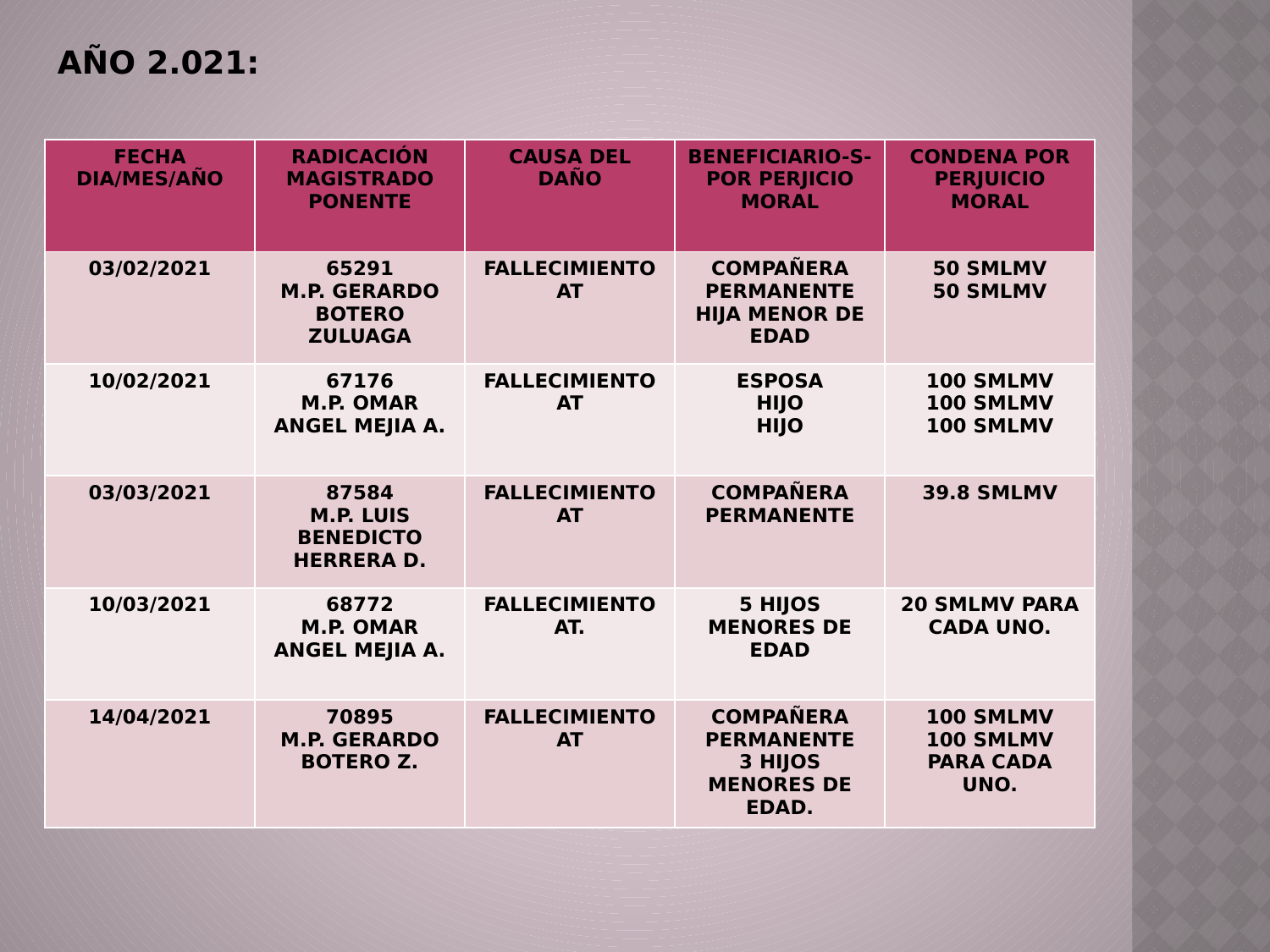

AÑO 2.021:
| FECHA DIA/MES/AÑO | RADICACIÓN MAGISTRADO PONENTE | CAUSA DEL DAÑO | BENEFICIARIO-S- POR PERJICIO MORAL | CONDENA POR PERJUICIO MORAL |
| --- | --- | --- | --- | --- |
| 03/02/2021 | 65291 M.P. GERARDO BOTERO ZULUAGA | FALLECIMIENTO AT | COMPAÑERA PERMANENTE HIJA MENOR DE EDAD | 50 SMLMV 50 SMLMV |
| 10/02/2021 | 67176 M.P. OMAR ANGEL MEJIA A. | FALLECIMIENTO AT | ESPOSA HIJO HIJO | 100 SMLMV 100 SMLMV 100 SMLMV |
| 03/03/2021 | 87584 M.P. LUIS BENEDICTO HERRERA D. | FALLECIMIENTO AT | COMPAÑERA PERMANENTE | 39.8 SMLMV |
| 10/03/2021 | 68772 M.P. OMAR ANGEL MEJIA A. | FALLECIMIENTO AT. | 5 HIJOS MENORES DE EDAD | 20 SMLMV PARA CADA UNO. |
| 14/04/2021 | 70895 M.P. GERARDO BOTERO Z. | FALLECIMIENTO AT | COMPAÑERA PERMANENTE 3 HIJOS MENORES DE EDAD. | 100 SMLMV 100 SMLMV PARA CADA UNO. |